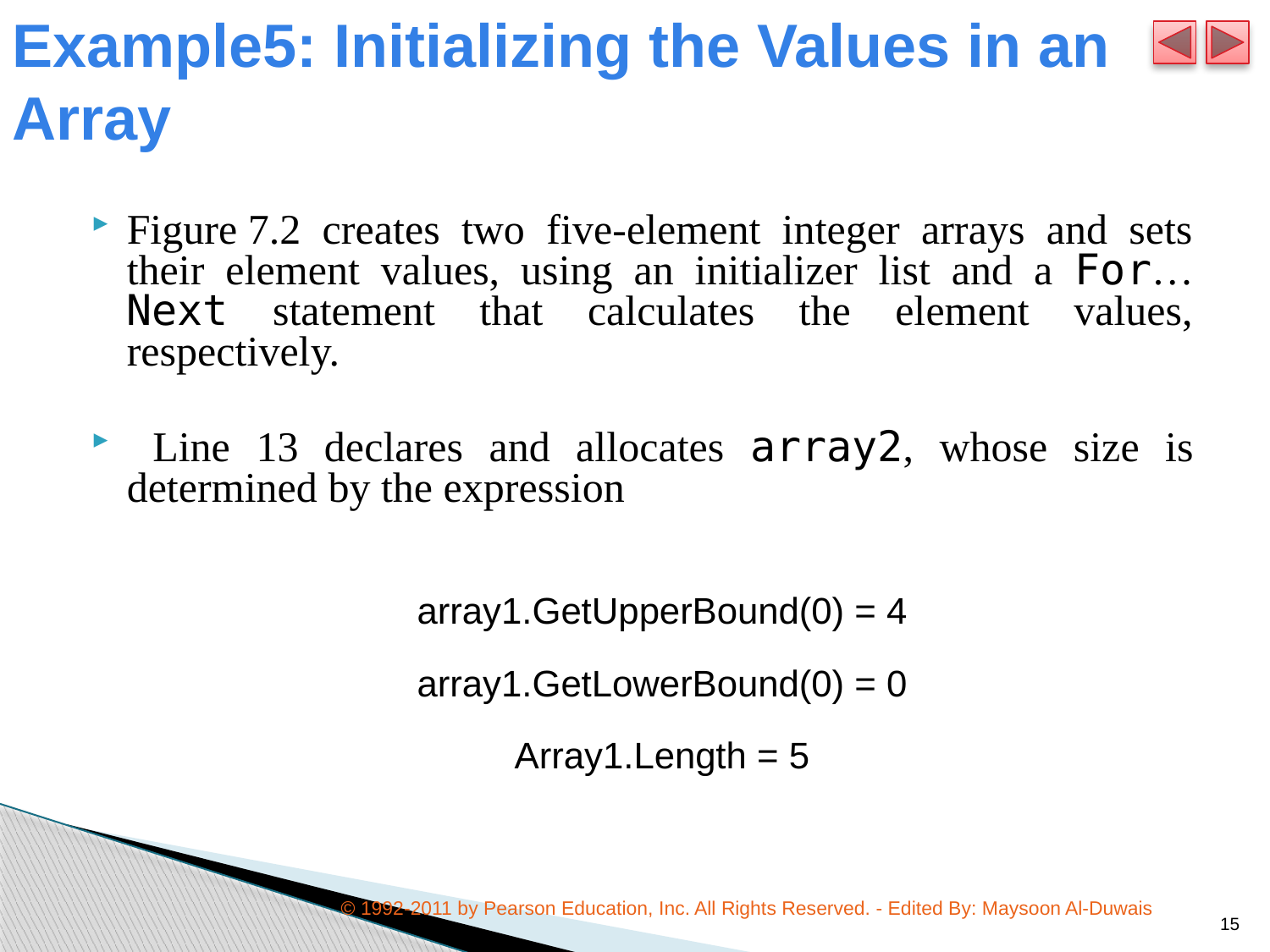

# Example5: Initializing the Values in an Array
Figure 7.2 creates two five-element integer arrays and sets their element values, using an initializer list and a For…Next statement that calculates the element values, respectively.

 Line 13 declares and allocates array2, whose size is determined by the expression

array1.GetUpperBound(0) = 4
array1.GetLowerBound(0) = 0
Array1.Length = 5

© 1992-2011 by Pearson Education, Inc. All Rights Reserved. - Edited By: Maysoon Al-Duwais
15